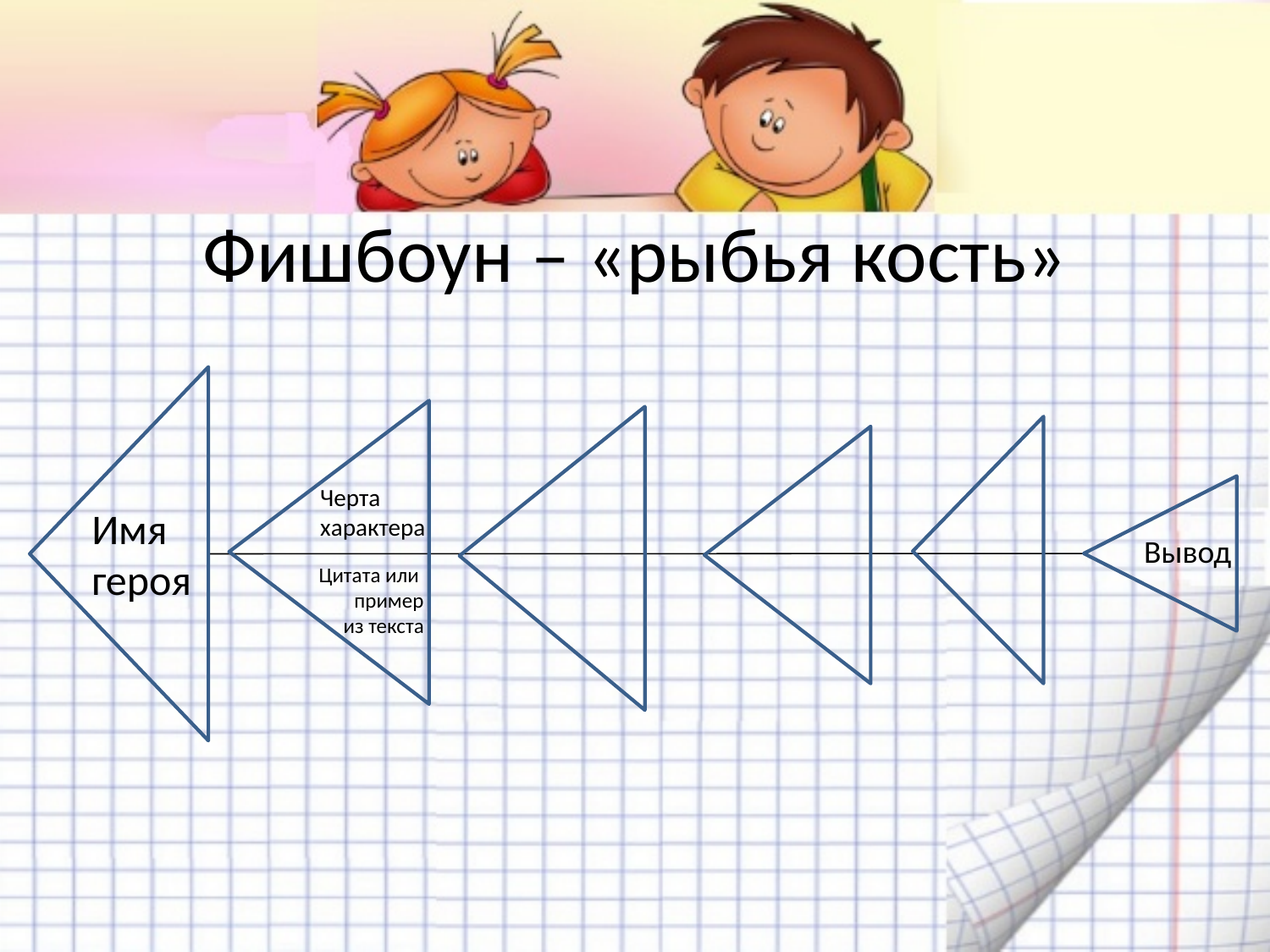

# Фишбоун – «рыбья кость»

Черта
характера

Имя героя
Вывод
Цитата или
пример
 из текста